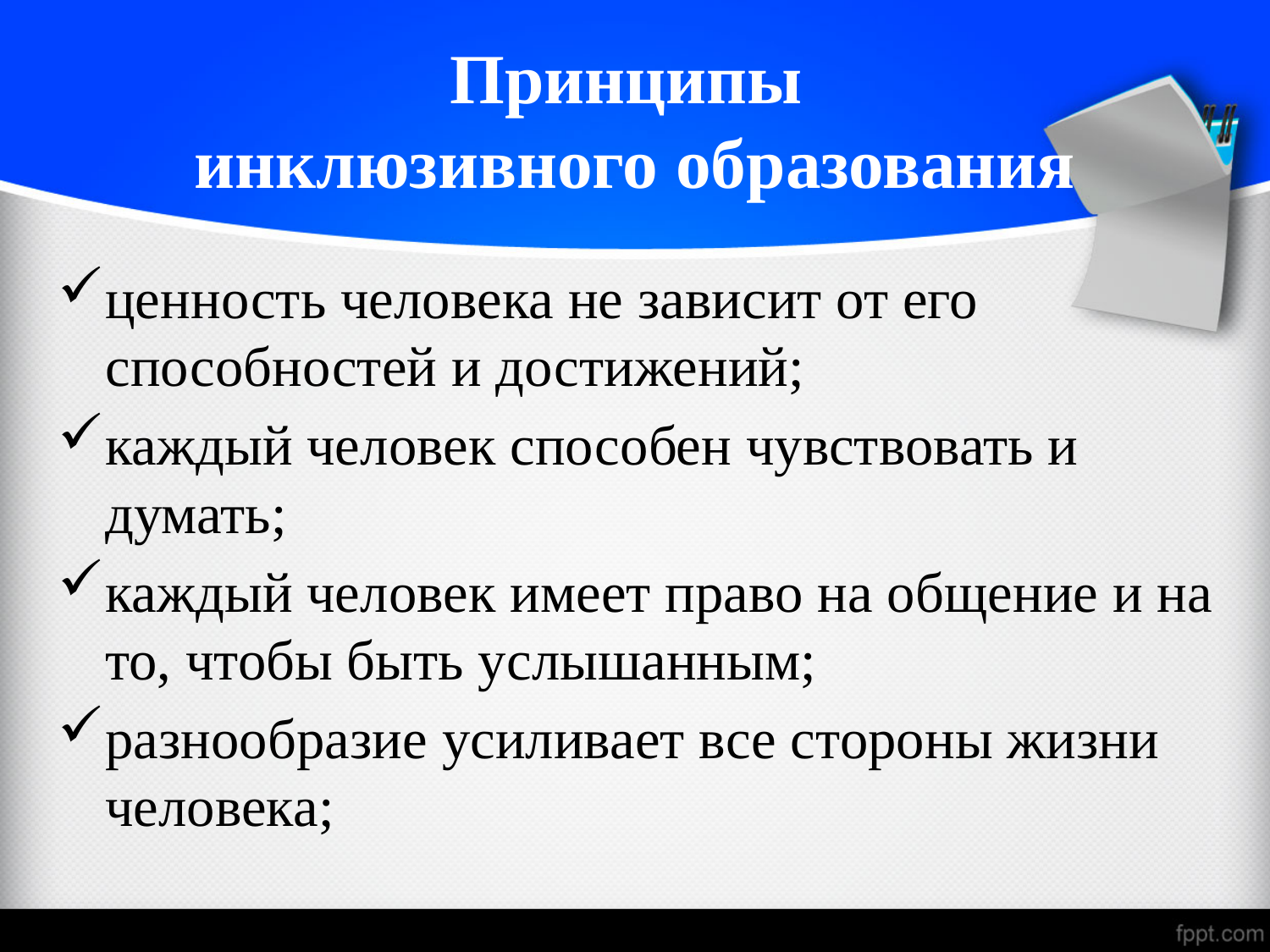

# Принципы инклюзивного образования
ценность человека не зависит от его способностей и достижений;
каждый человек способен чувствовать и думать;
каждый человек имеет право на общение и на то, чтобы быть услышанным;
разнообразие усиливает все стороны жизни человека;